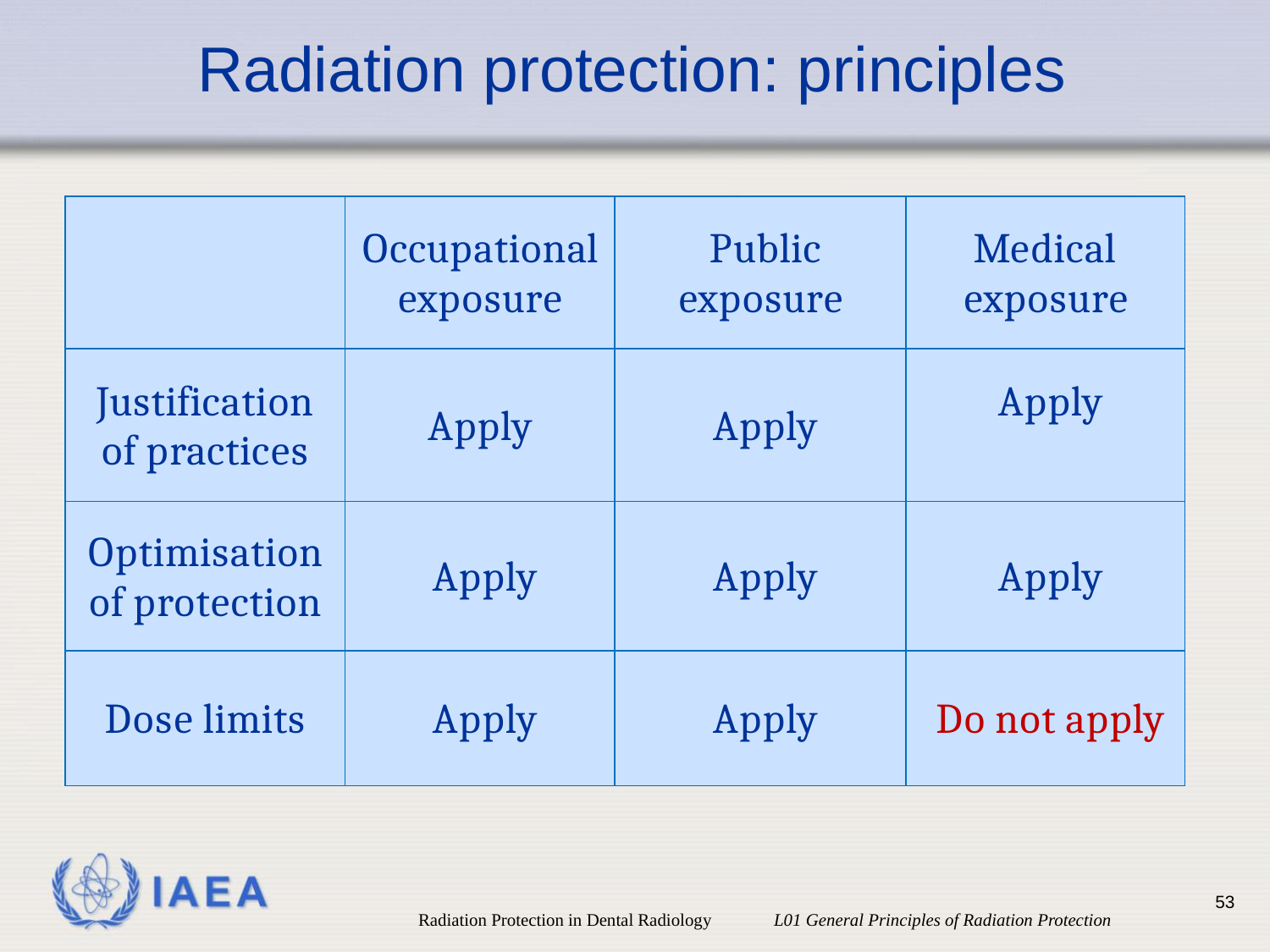

# Radiation protection: principles
|  | Occupational exposure | Public exposure | Medical exposure |
| --- | --- | --- | --- |
| Justification of practices | Apply | Apply | Apply |
| Optimisation of protection | Apply | Apply | Apply |
| Dose limits | Apply | Apply | Do not apply |
53
Radiation Protection in Dental Radiology              L01 General Principles of Radiation Protection